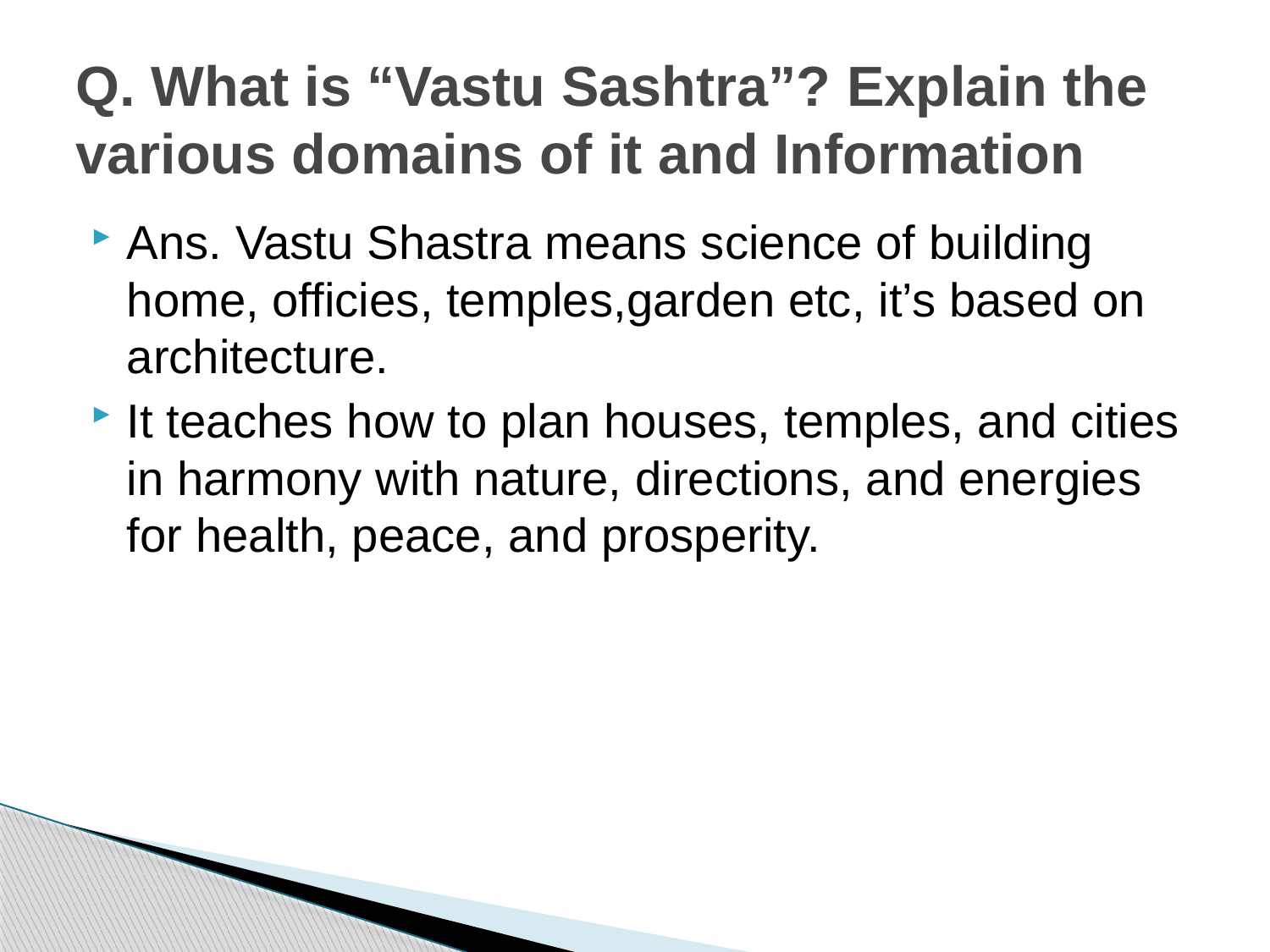

# Q. What is “Vastu Sashtra”? Explain the various domains of it and Information
Ans. Vastu Shastra means science of building home, officies, temples,garden etc, it’s based on architecture.
It teaches how to plan houses, temples, and cities in harmony with nature, directions, and energies for health, peace, and prosperity.